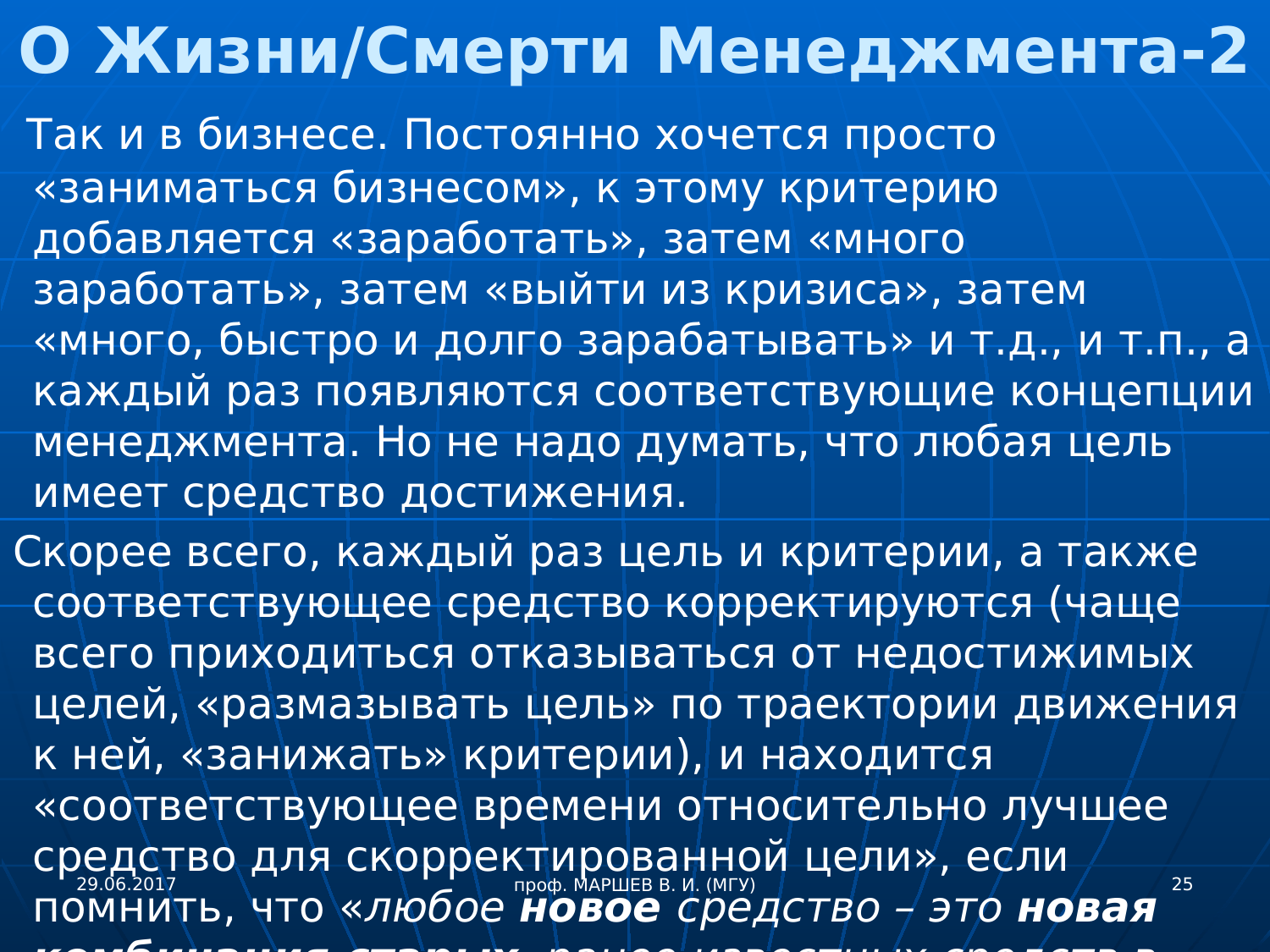

# О Жизни/Смерти Менеджмента-2
 Так и в бизнесе. Постоянно хочется просто «заниматься бизнесом», к этому критерию добавляется «заработать», затем «много заработать», затем «выйти из кризиса», затем «много, быстро и долго зарабатывать» и т.д., и т.п., а каждый раз появляются соответствующие концепции менеджмента. Но не надо думать, что любая цель имеет средство достижения.
Скорее всего, каждый раз цель и критерии, а также соответствующее средство корректируются (чаще всего приходиться отказываться от недостижимых целей, «размазывать цель» по траектории движения к ней, «занижать» критерии), и находится «соответствующее времени относительно лучшее средство для скорректированной цели», если помнить, что «любое новое средство – это новая комбинация старых, ранее известных средств в новых условиях».

29.06.2017
25
проф. МАРШЕВ В. И. (МГУ)